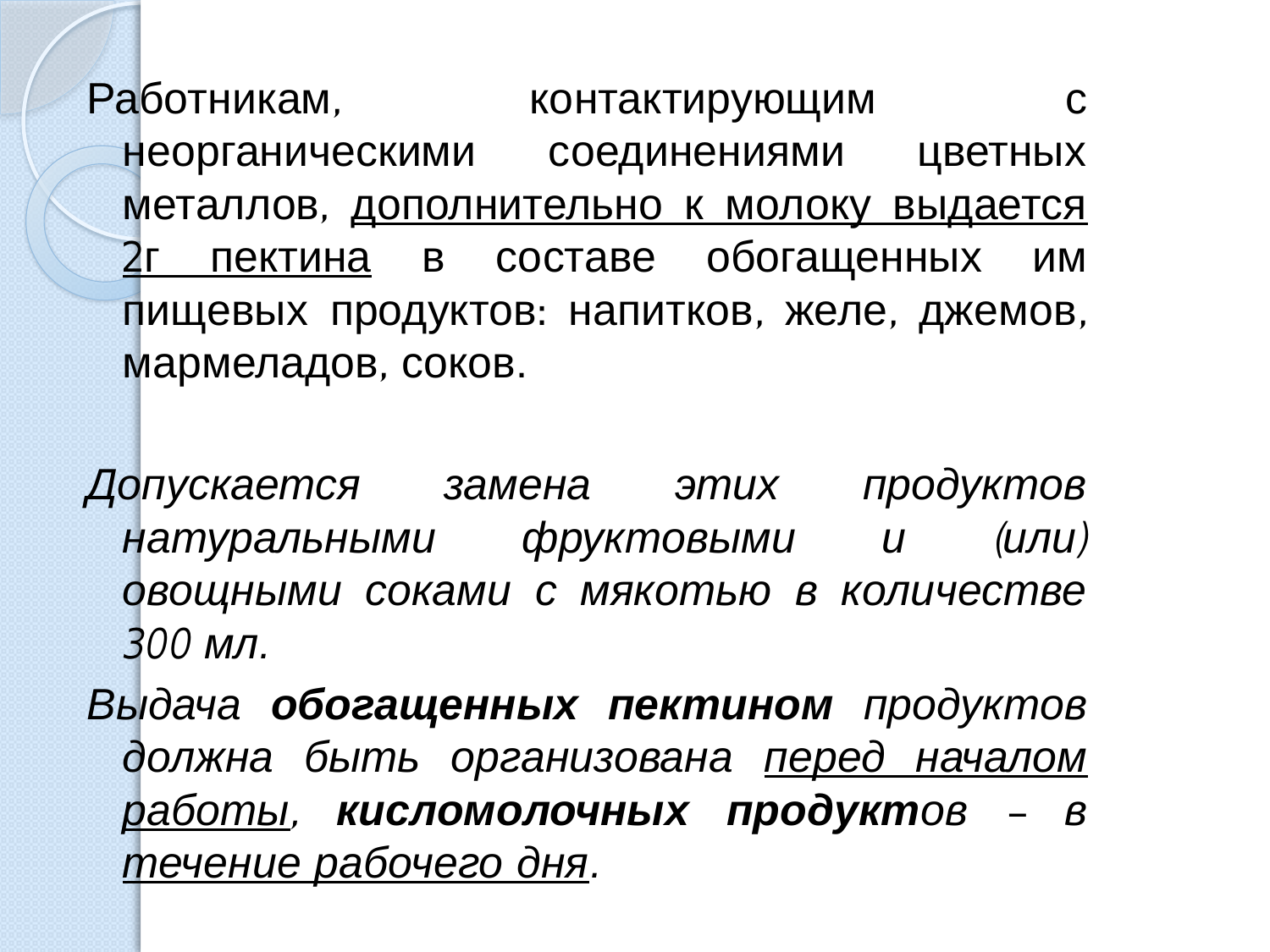

Работникам, контактирующим с неорганическими соединениями цветных металлов, дополнительно к молоку выдается 2г пектина в составе обогащенных им пищевых продуктов: напитков, желе, джемов, мармеладов, соков.

Допускается замена этих продуктов натуральными фруктовыми и (или) овощными соками с мякотью в количестве 300 мл.
Выдача обогащенных пектином продуктов должна быть организована перед началом работы, кисломолочных продуктов – в течение рабочего дня.